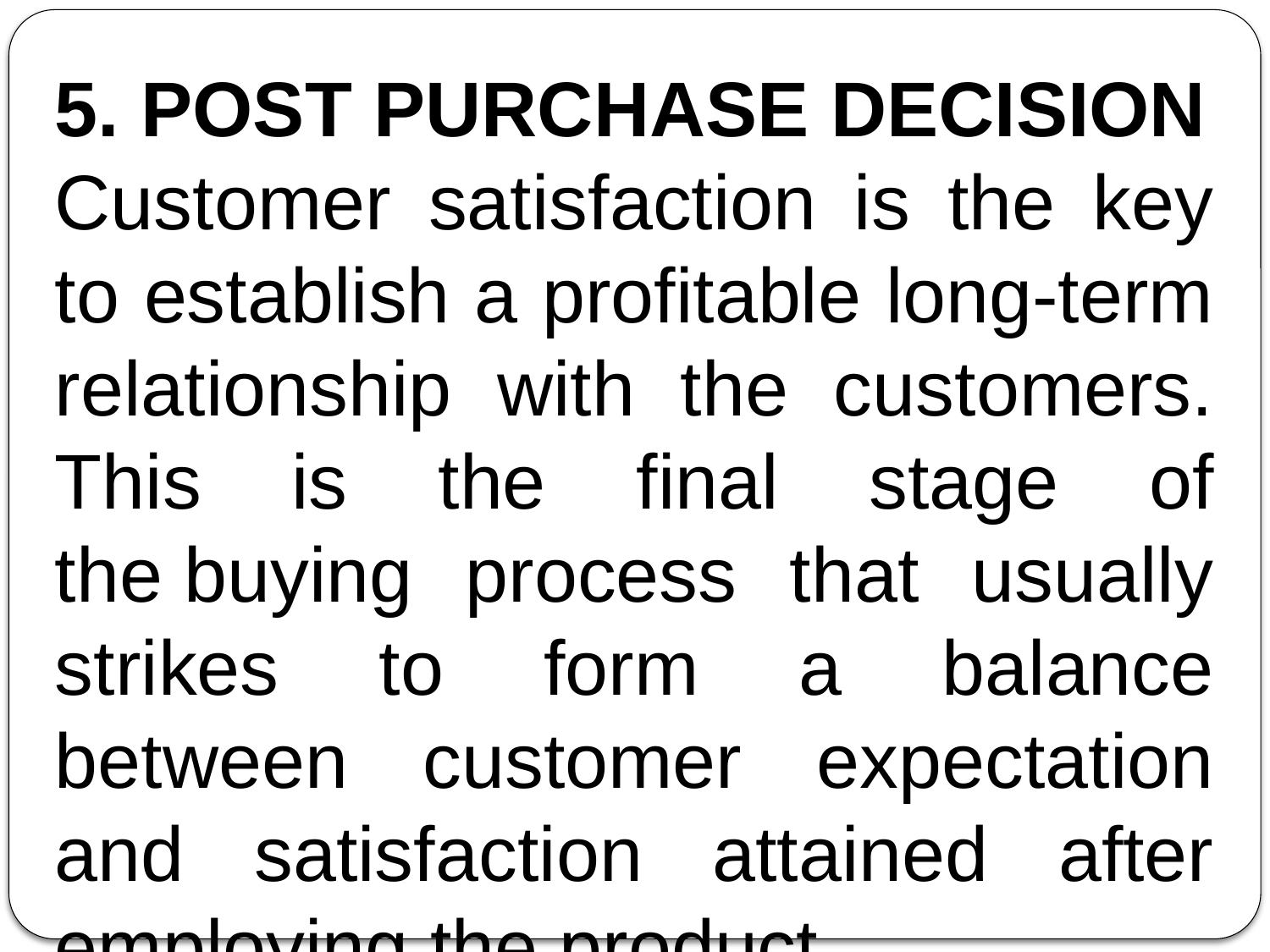

5. POST PURCHASE DECISION
Customer satisfaction is the key to establish a profitable long-term relationship with the customers. This is the final stage of the buying process that usually strikes to form a balance between customer expectation and satisfaction attained after employing the product.